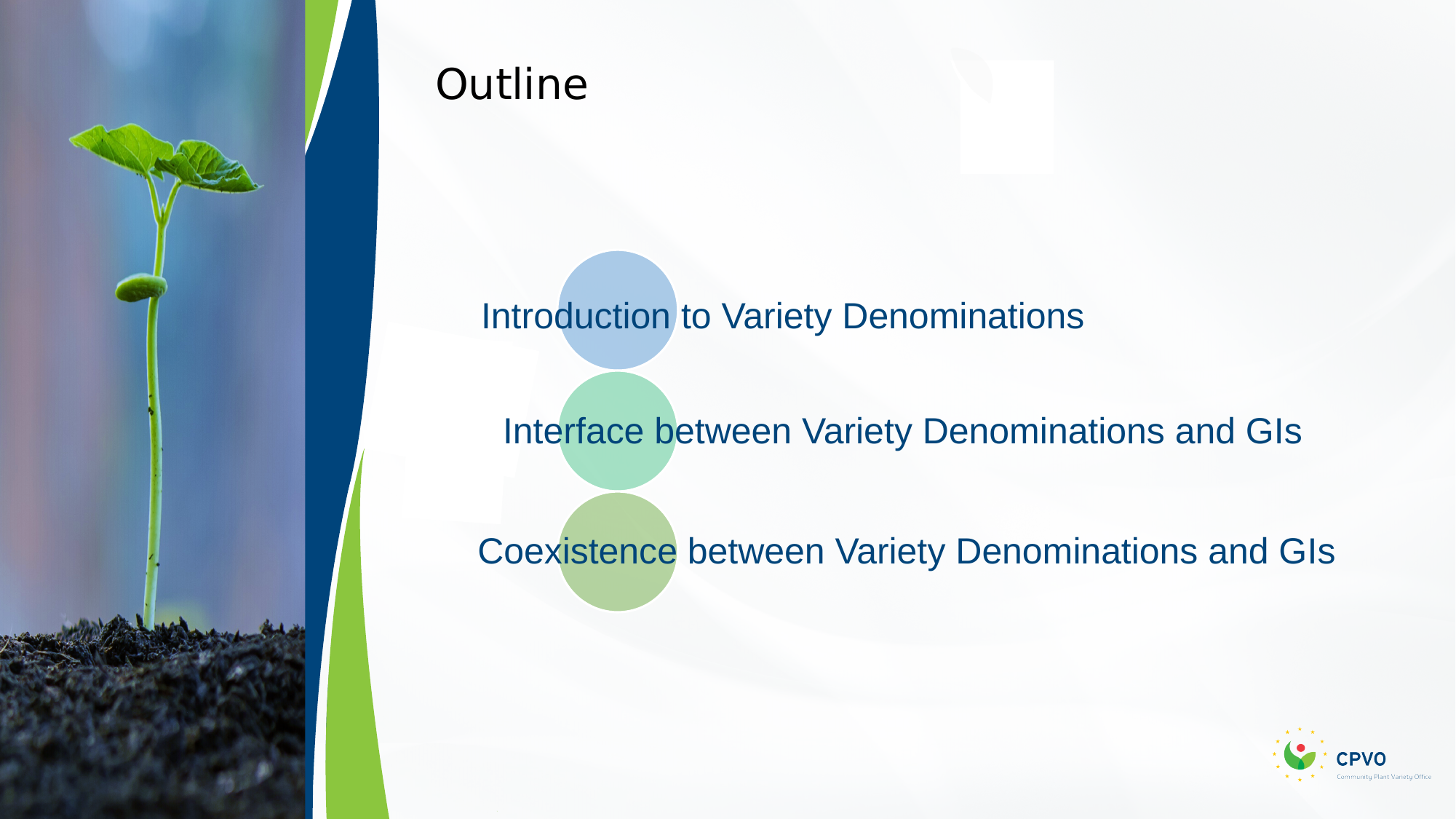

Outline
Introduction to Variety Denominations
         Interface between Variety Denominations and GIs
Coexistence between Variety Denominations and GIs